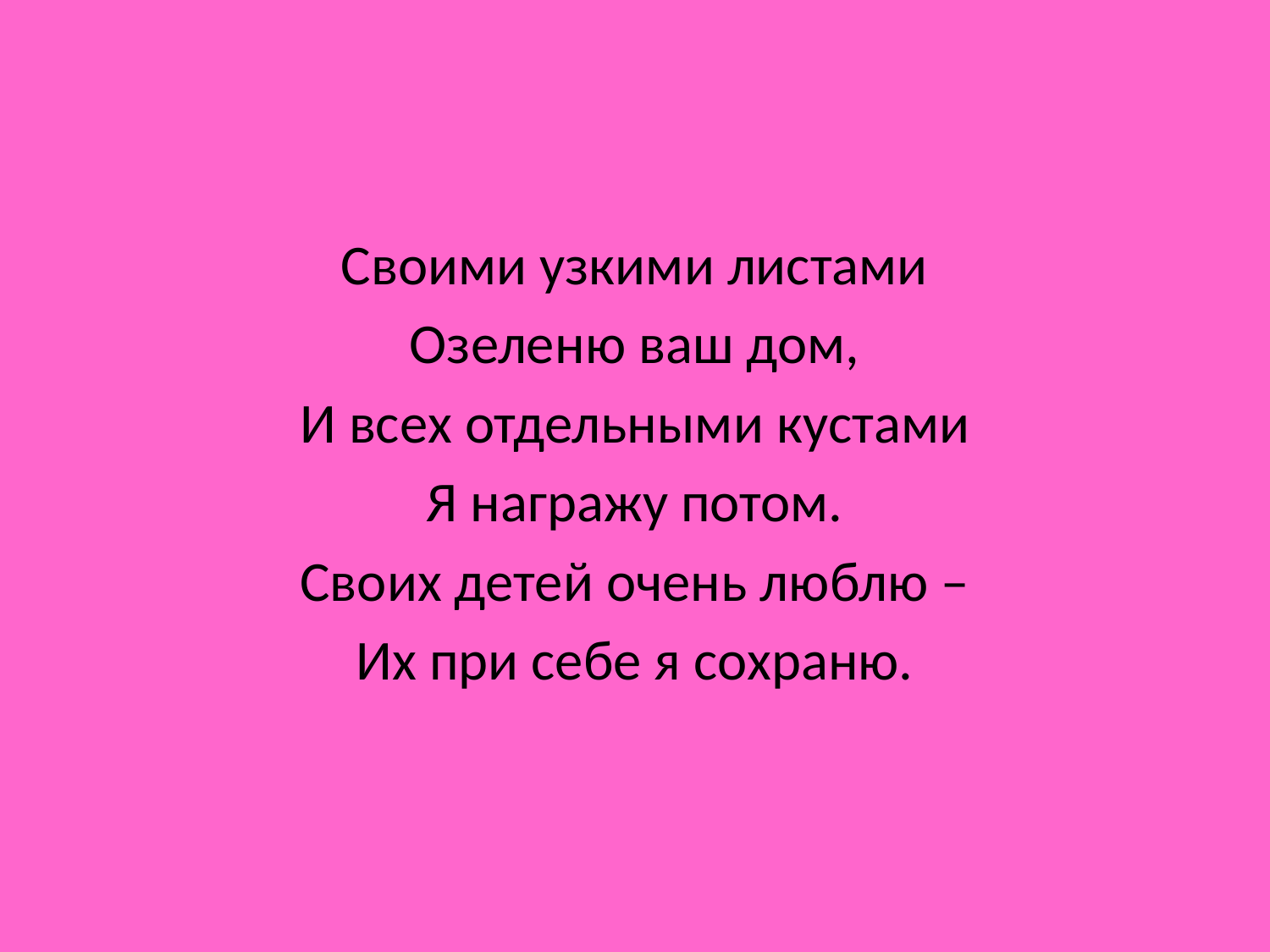

#
Своими узкими листами
Озеленю ваш дом,
И всех отдельными кустами
Я награжу потом.
Своих детей очень люблю –
Их при себе я сохраню.